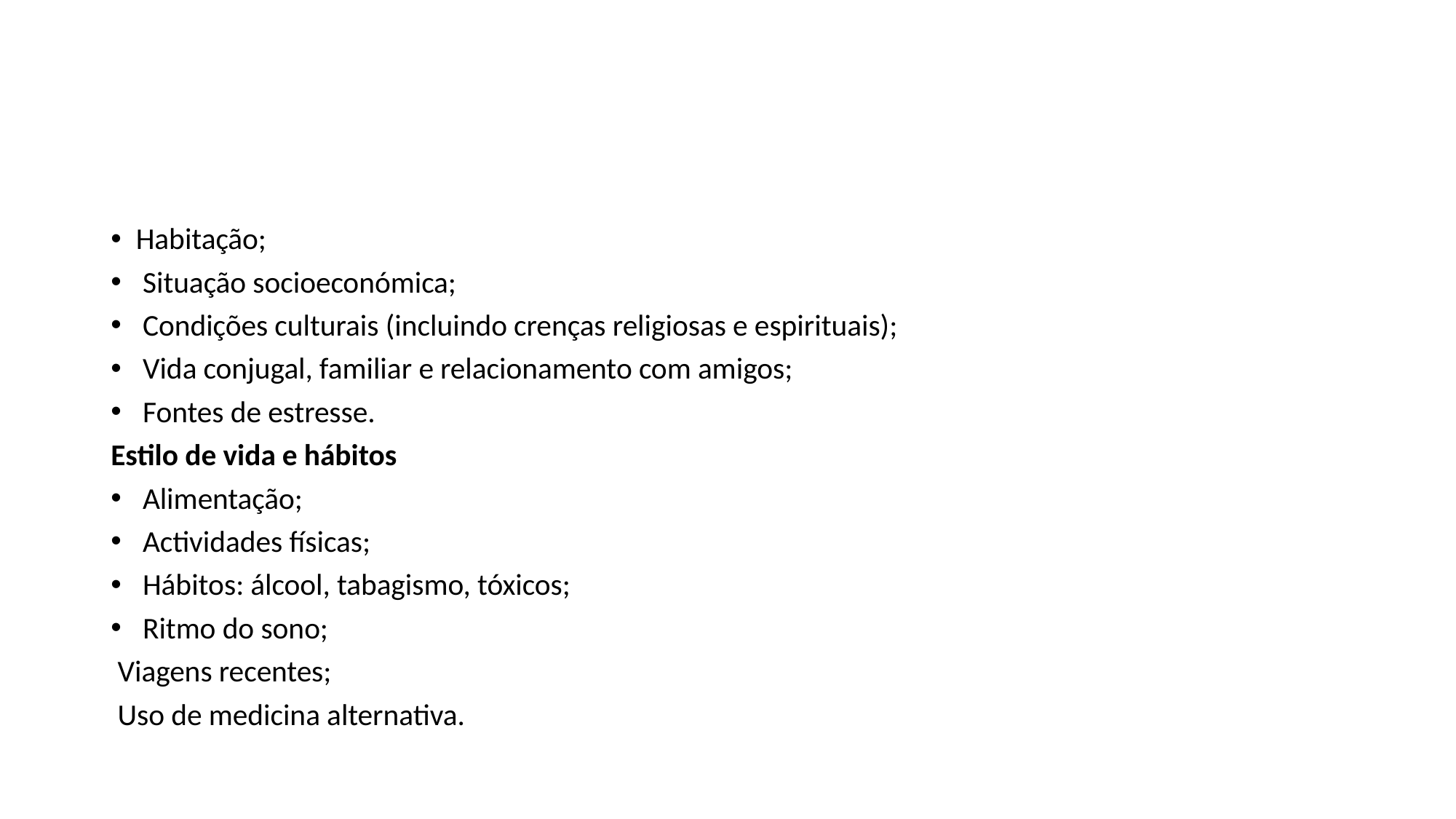

#
Habitação;
 Situação socioeconómica;
 Condições culturais (incluindo crenças religiosas e espirituais);
 Vida conjugal, familiar e relacionamento com amigos;
 Fontes de estresse.
Estilo de vida e hábitos
 Alimentação;
 Actividades físicas;
 Hábitos: álcool, tabagismo, tóxicos;
 Ritmo do sono;
 Viagens recentes;
 Uso de medicina alternativa.